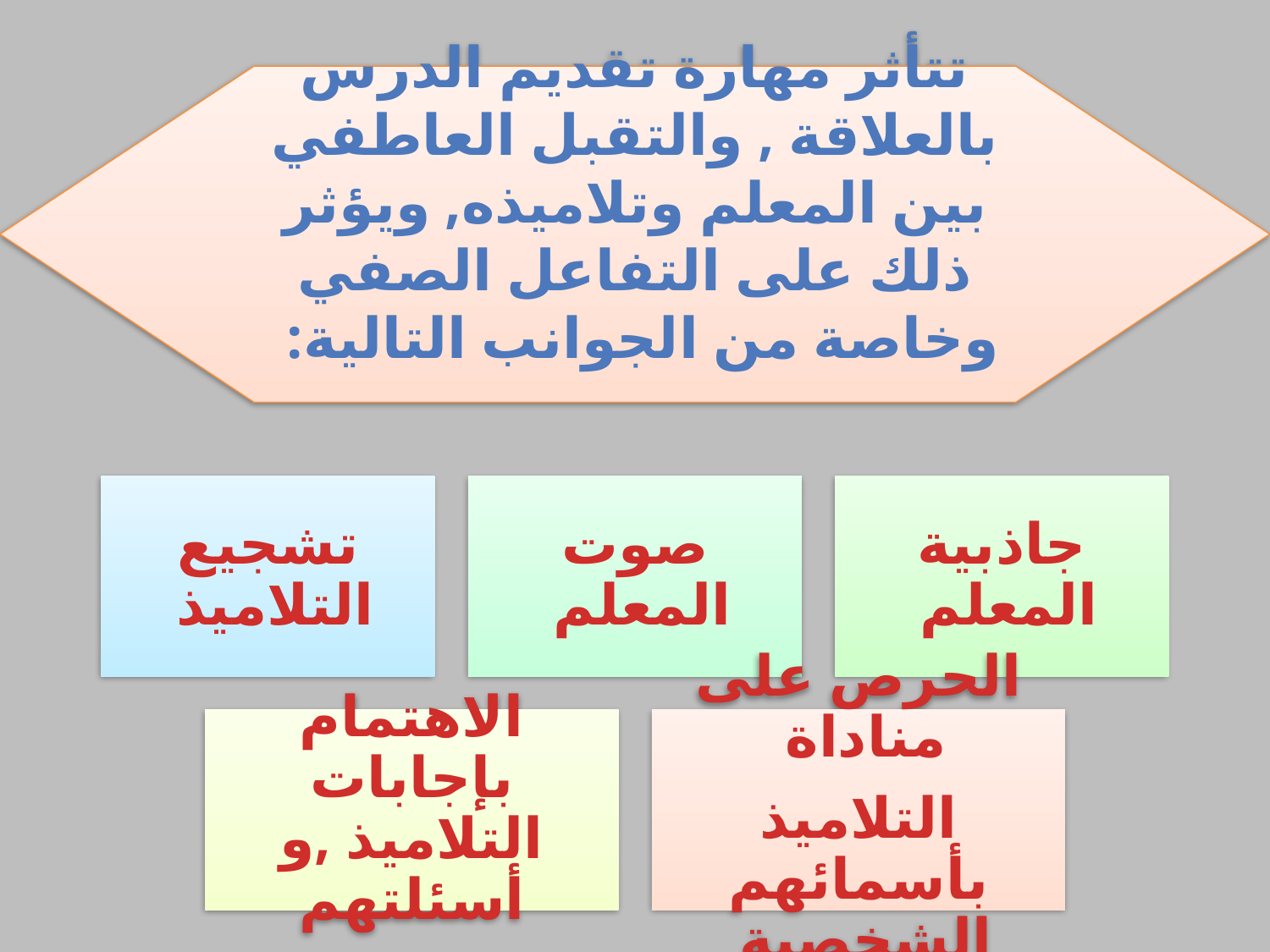

تتأثر مهارة تقديم الدرس بالعلاقة , والتقبل العاطفي بين المعلم وتلاميذه, ويؤثر ذلك على التفاعل الصفي وخاصة من الجوانب التالية:

تشجيع التلاميذ
صوت المعلم
جاذبية المعلم
الاهتمام بإجابات التلاميذ ,و أسئلتهم
الحرص على مناداة
التلاميذ بأسمائهم الشخصية